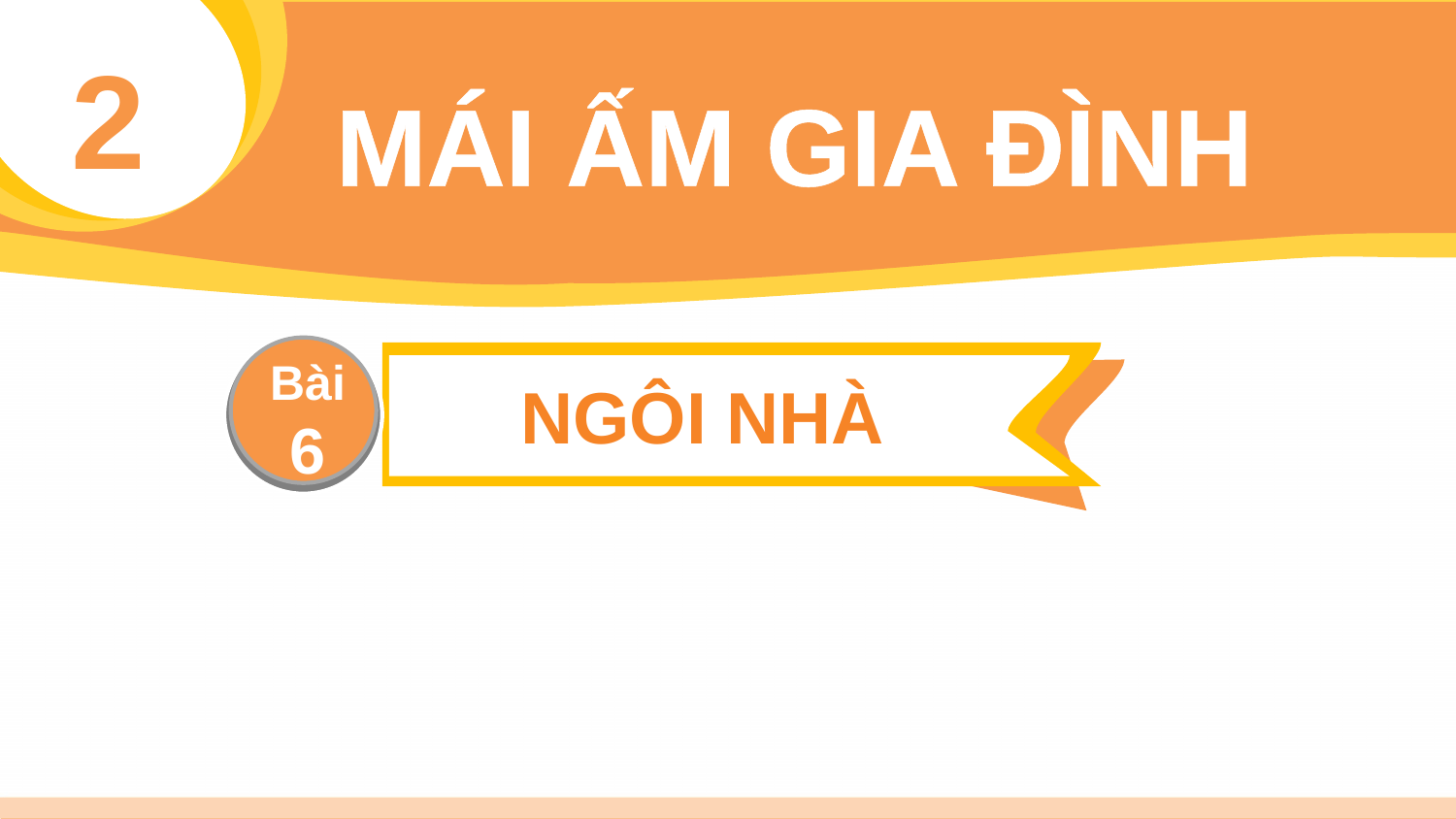

2
MÁI ẤM GIA ĐÌNH

Bài
6
NGÔI NHÀ